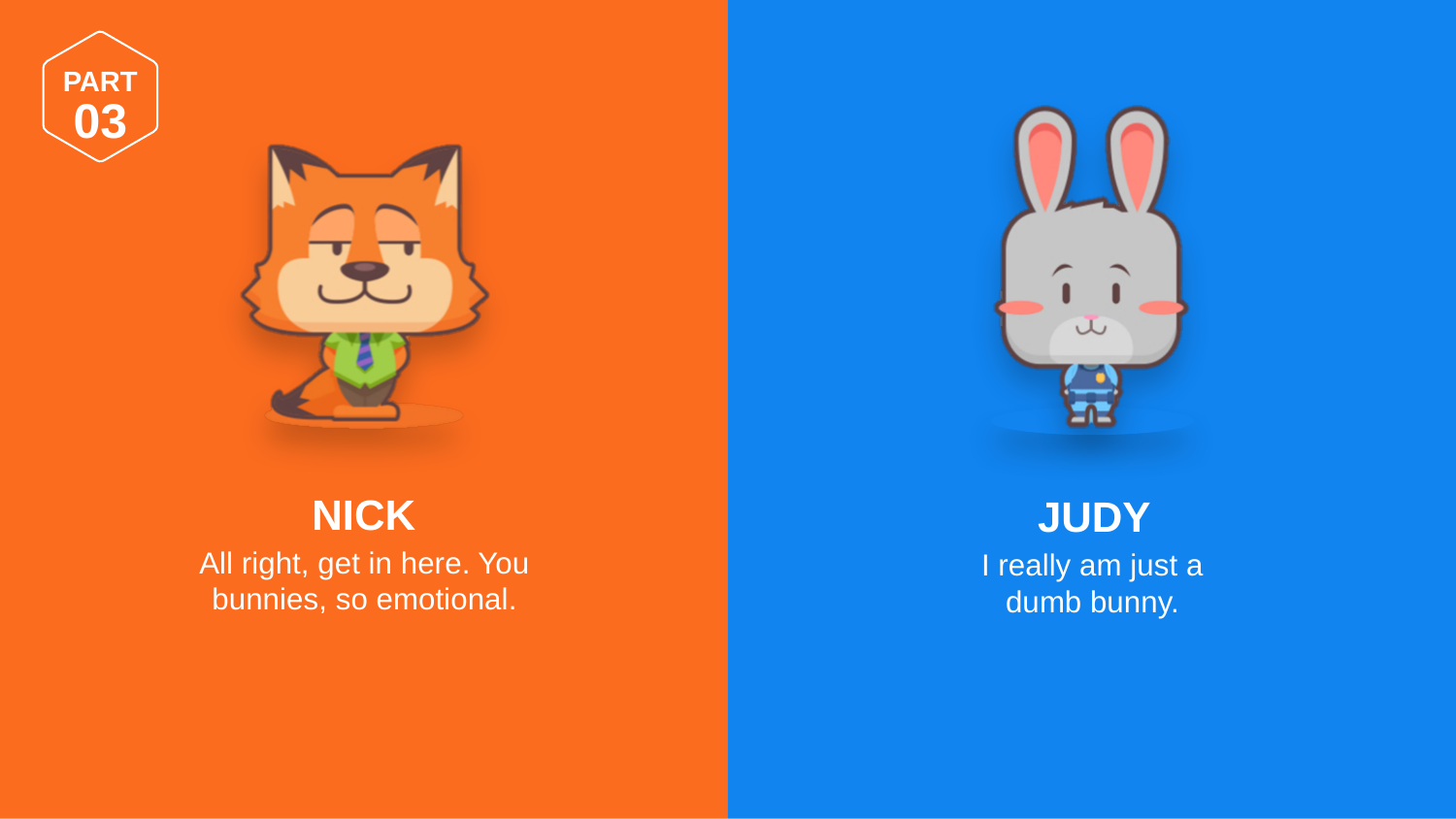

PART
03

NICK
JUDY
All right, get in here. You bunnies, so emotional.
I really am just a dumb bunny.